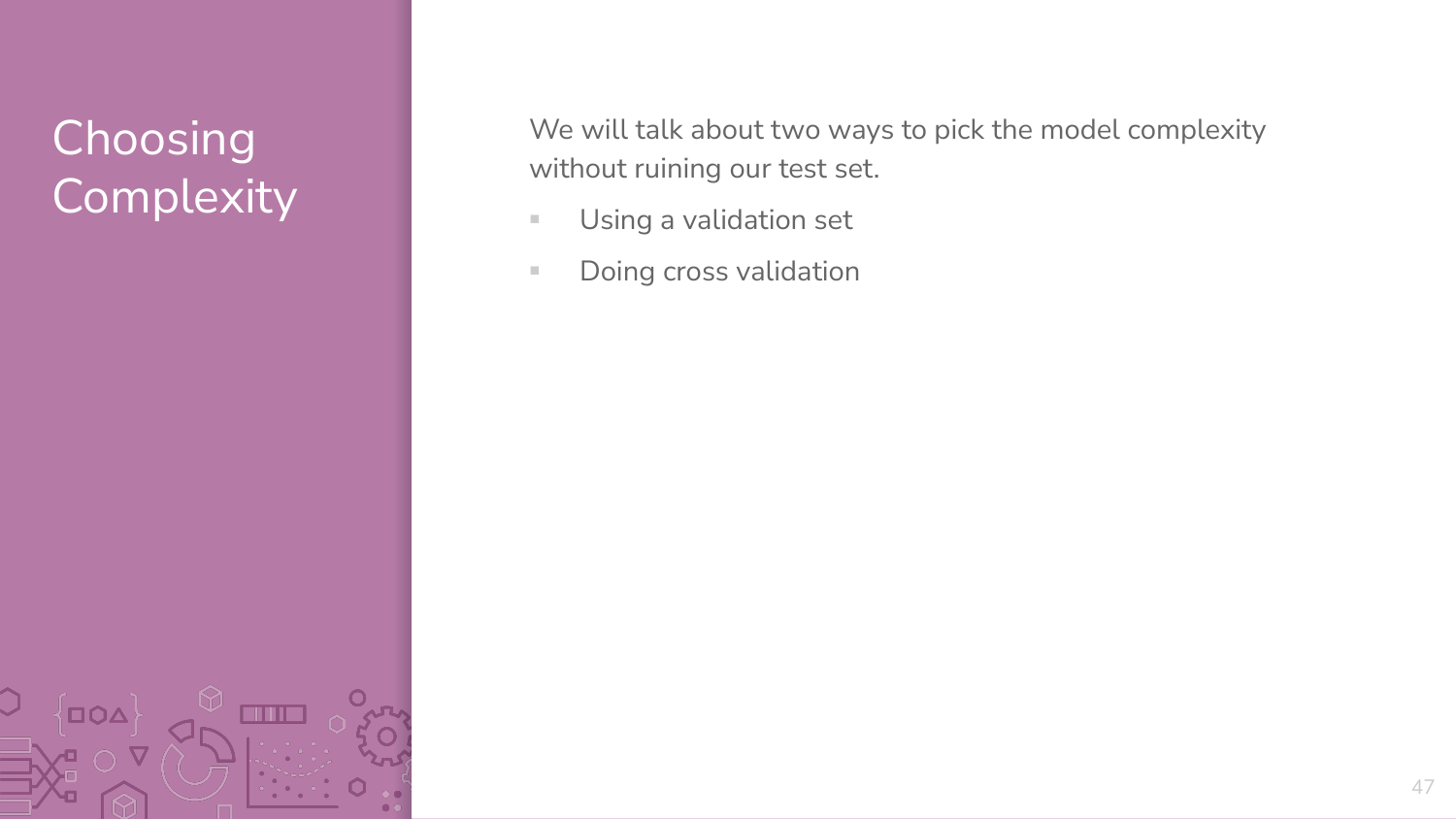

# Choosing Complexity
We will talk about two ways to pick the model complexity without ruining our test set.
Using a validation set
Doing cross validation
47